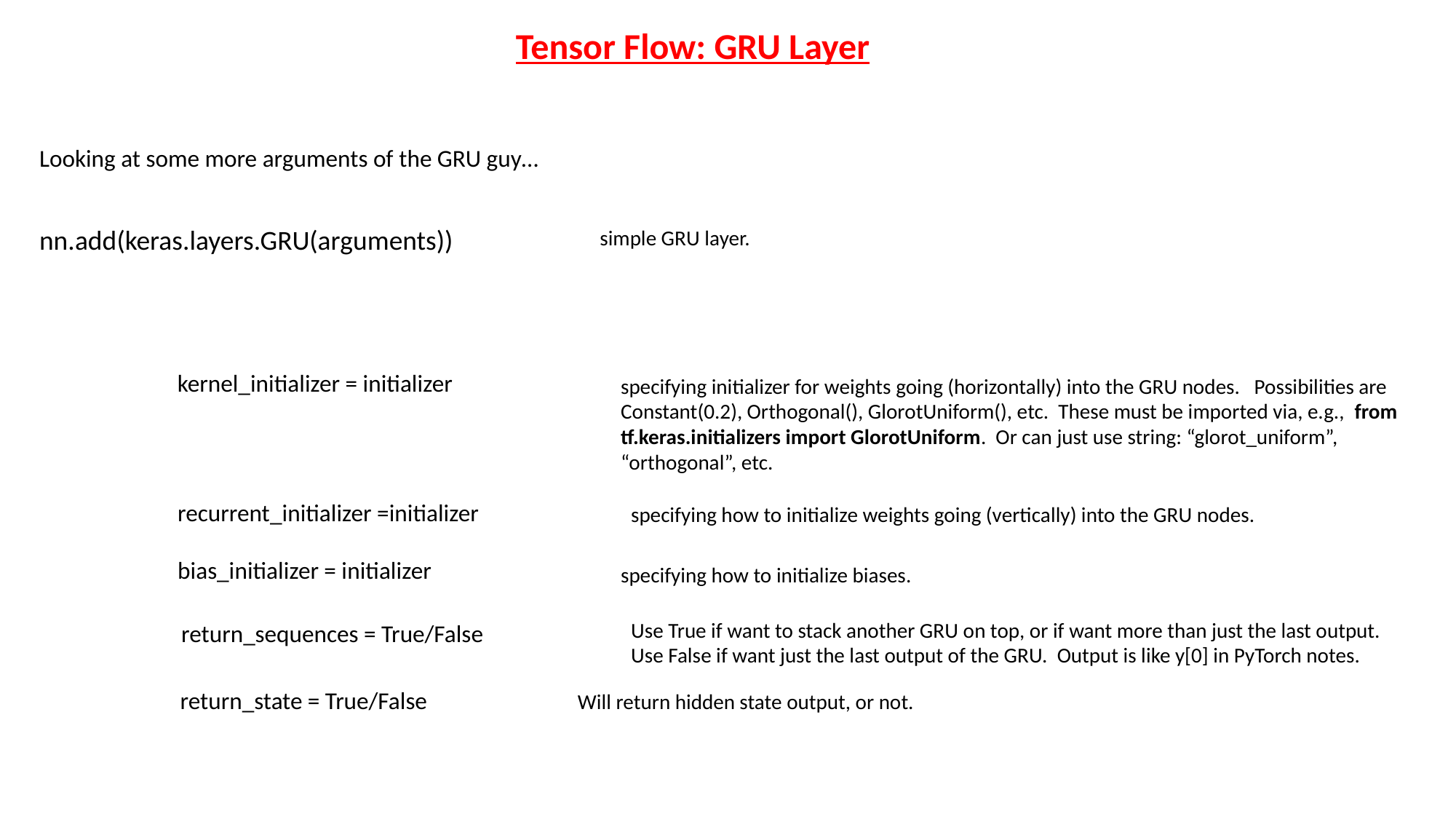

Tensor Flow: GRU Layer
Looking at some more arguments of the GRU guy…
nn.add(keras.layers.GRU(arguments))
simple GRU layer.
kernel_initializer = initializer
specifying initializer for weights going (horizontally) into the GRU nodes.   Possibilities are Constant(0.2), Orthogonal(), GlorotUniform(), etc.  These must be imported via, e.g.,  from tf.keras.initializers import GlorotUniform.  Or can just use string: “glorot_uniform”, “orthogonal”, etc.
recurrent_initializer =initializer
specifying how to initialize weights going (vertically) into the GRU nodes.
bias_initializer = initializer
specifying how to initialize biases.
Use True if want to stack another GRU on top, or if want more than just the last output.  Use False if want just the last output of the GRU.  Output is like y[0] in PyTorch notes.
return_sequences = True/False
return_state = True/False
Will return hidden state output, or not.